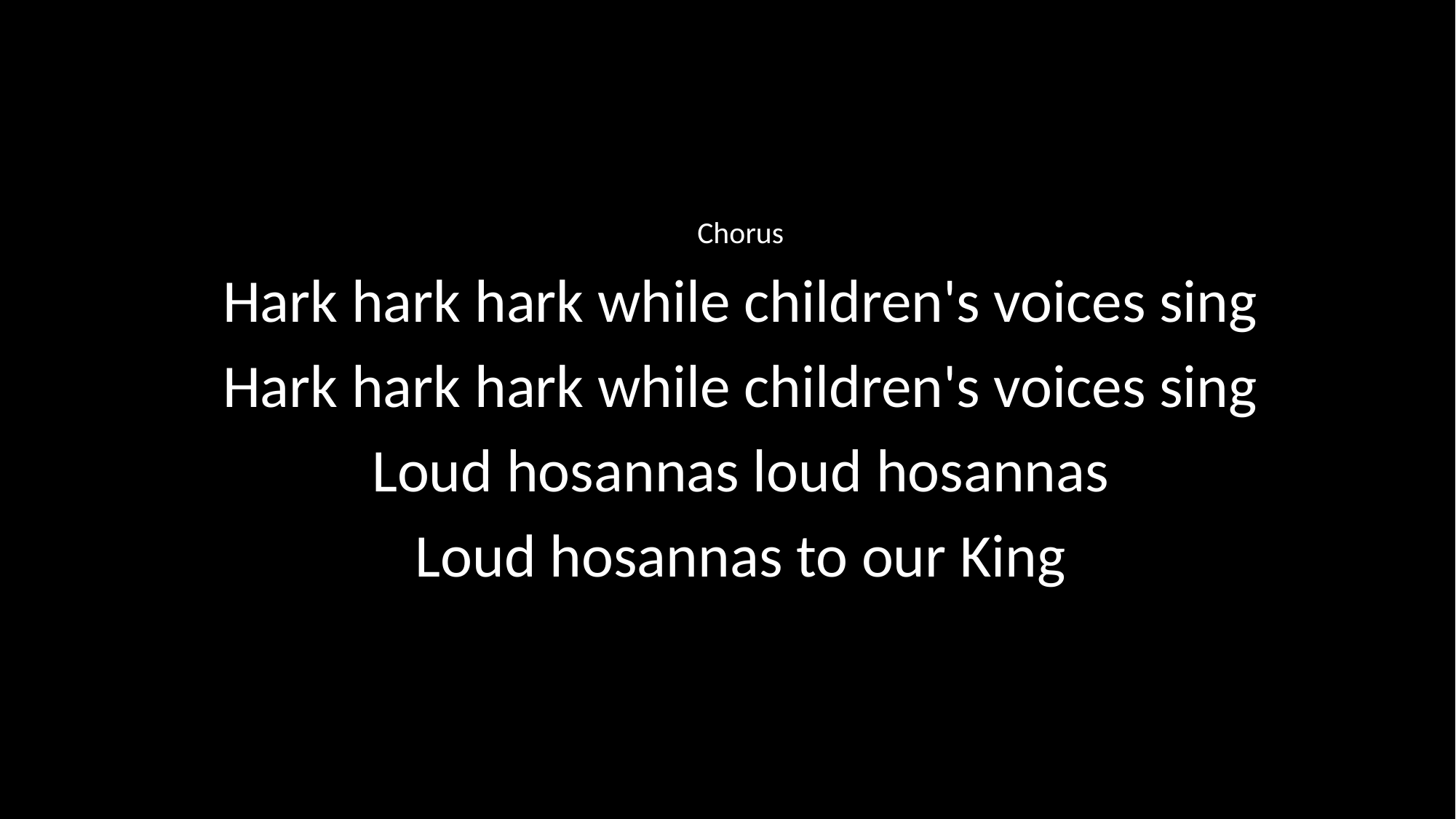

Chorus
Hark hark hark while children's voices sing
Hark hark hark while children's voices sing
Loud hosannas loud hosannas
Loud hosannas to our King